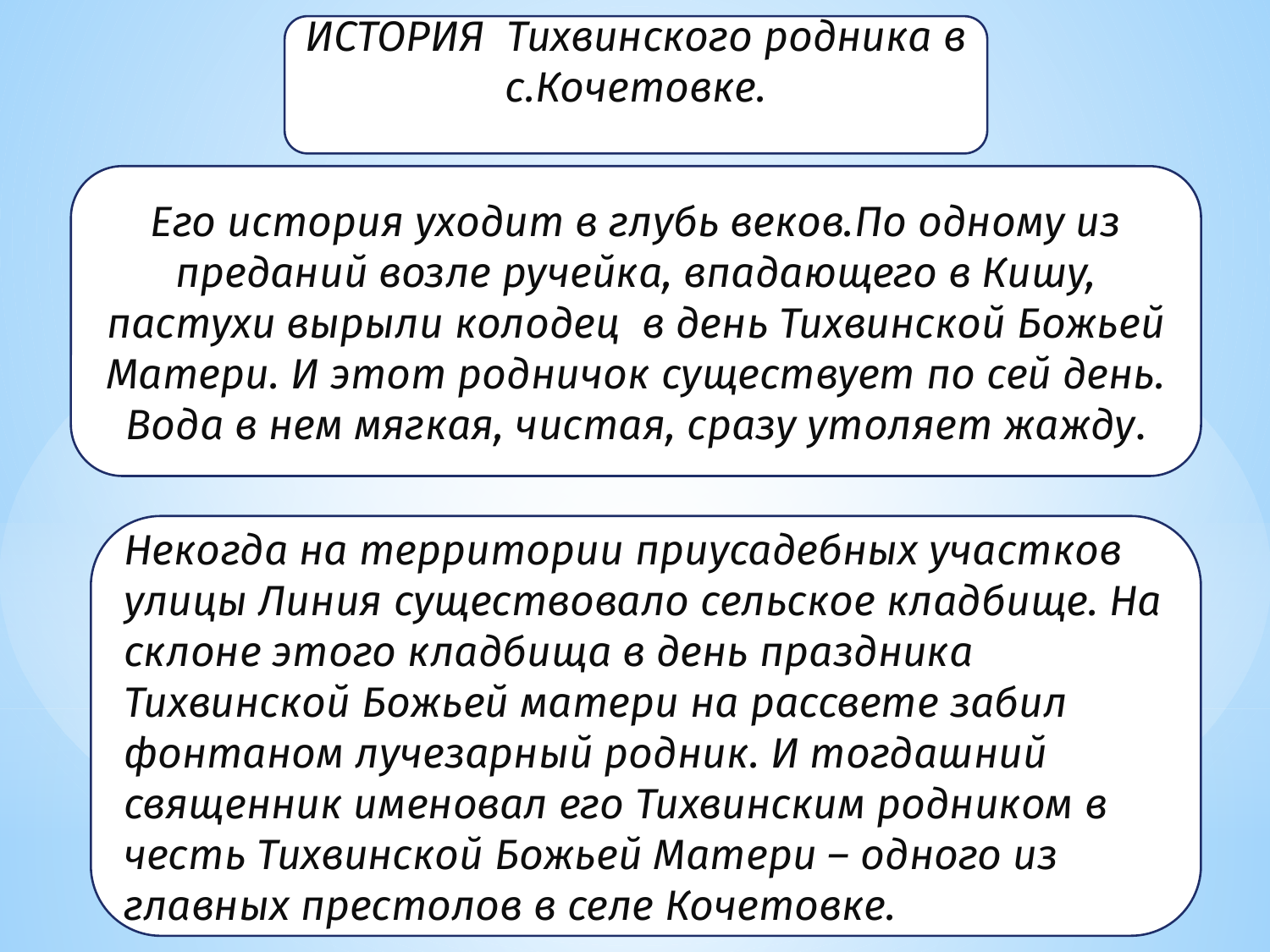

ИСТОРИЯ  Тихвинского родника в с.Кочетовке.

Его история уходит в глубь веков.По одному из преданий возле ручейка, впадающего в Кишу, пастухи вырыли колодец  в день Тихвинской Божьей Матери. И этот родничок существует по сей день. Вода в нем мягкая, чистая, сразу утоляет жажду.
Некогда на территории приусадебных участков улицы Линия существовало сельское кладбище. На склоне этого кладбища в день праздника Тихвинской Божьей матери на рассвете забил фонтаном лучезарный родник. И тогдашний священник именовал его Тихвинским родником в честь Тихвинской Божьей Матери – одного из главных престолов в селе Кочетовке.